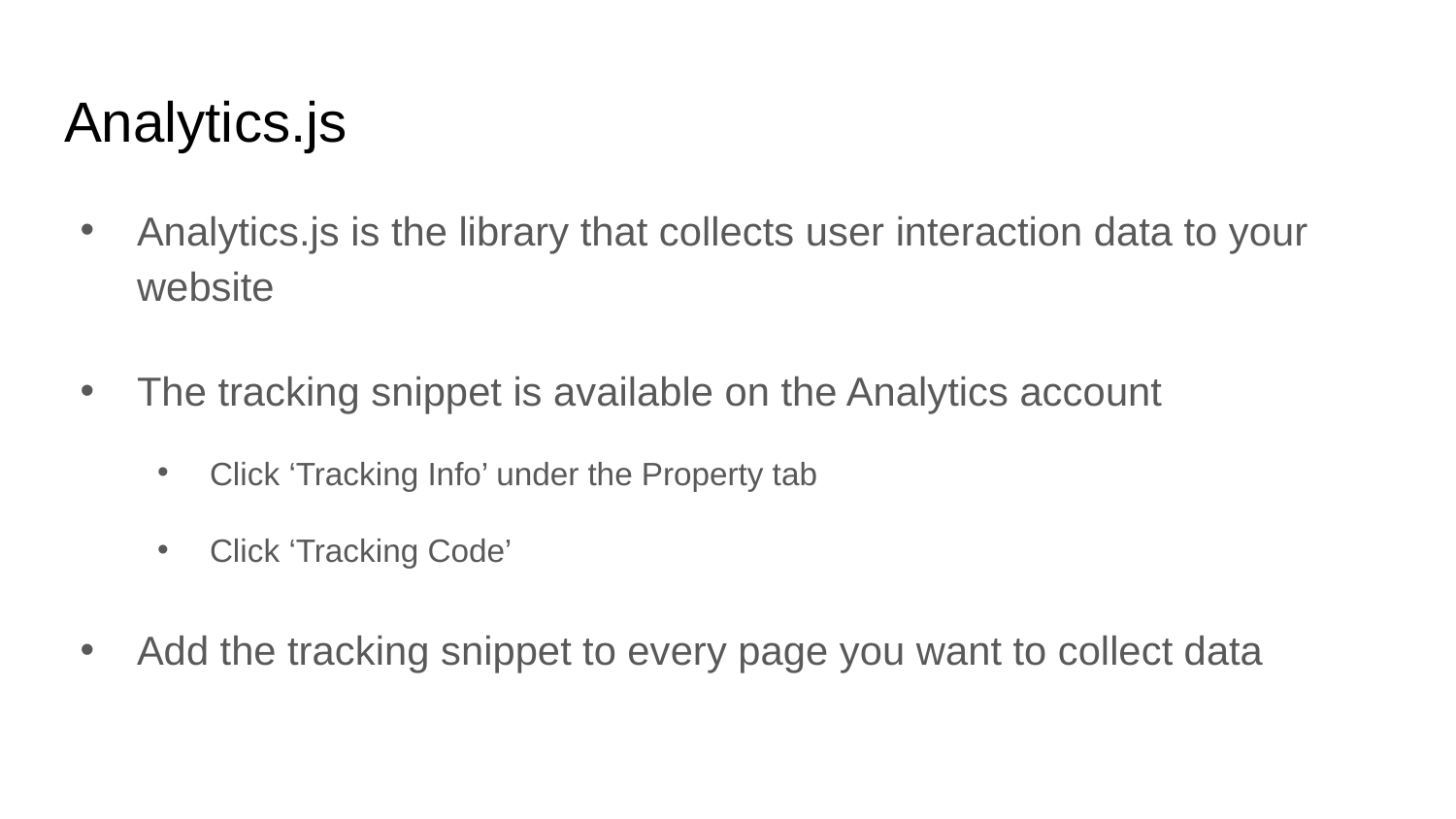

# Analytics.js
Analytics.js is the library that collects user interaction data to your website
The tracking snippet is available on the Analytics account
Click ‘Tracking Info’ under the Property tab
Click ‘Tracking Code’
Add the tracking snippet to every page you want to collect data